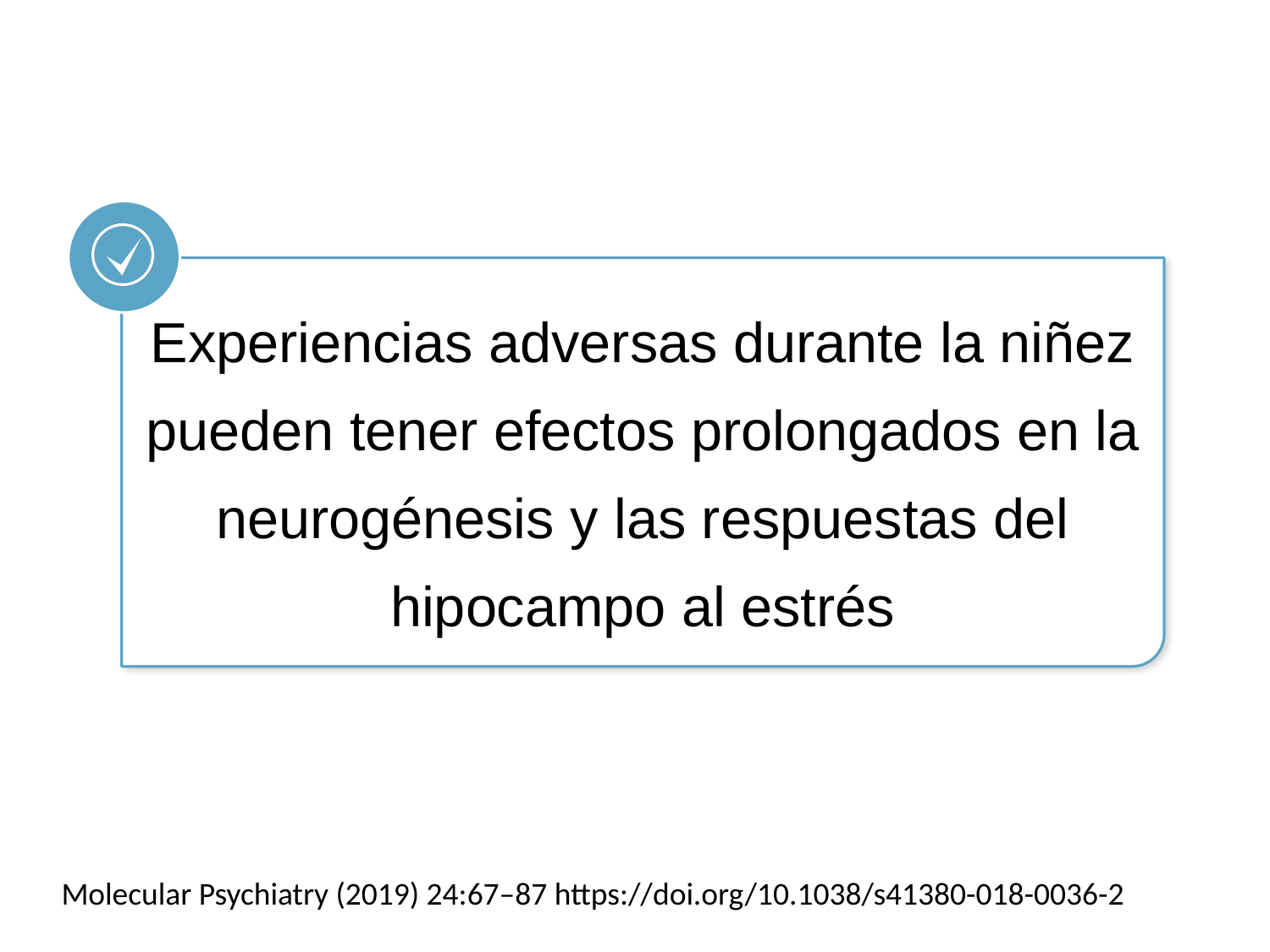

Experiencias adversas durante la niñez pueden tener efectos prolongados en la neurogénesis y las respuestas del hipocampo al estrés
Molecular Psychiatry (2019) 24:67–87 https://doi.org/10.1038/s41380-018-0036-2